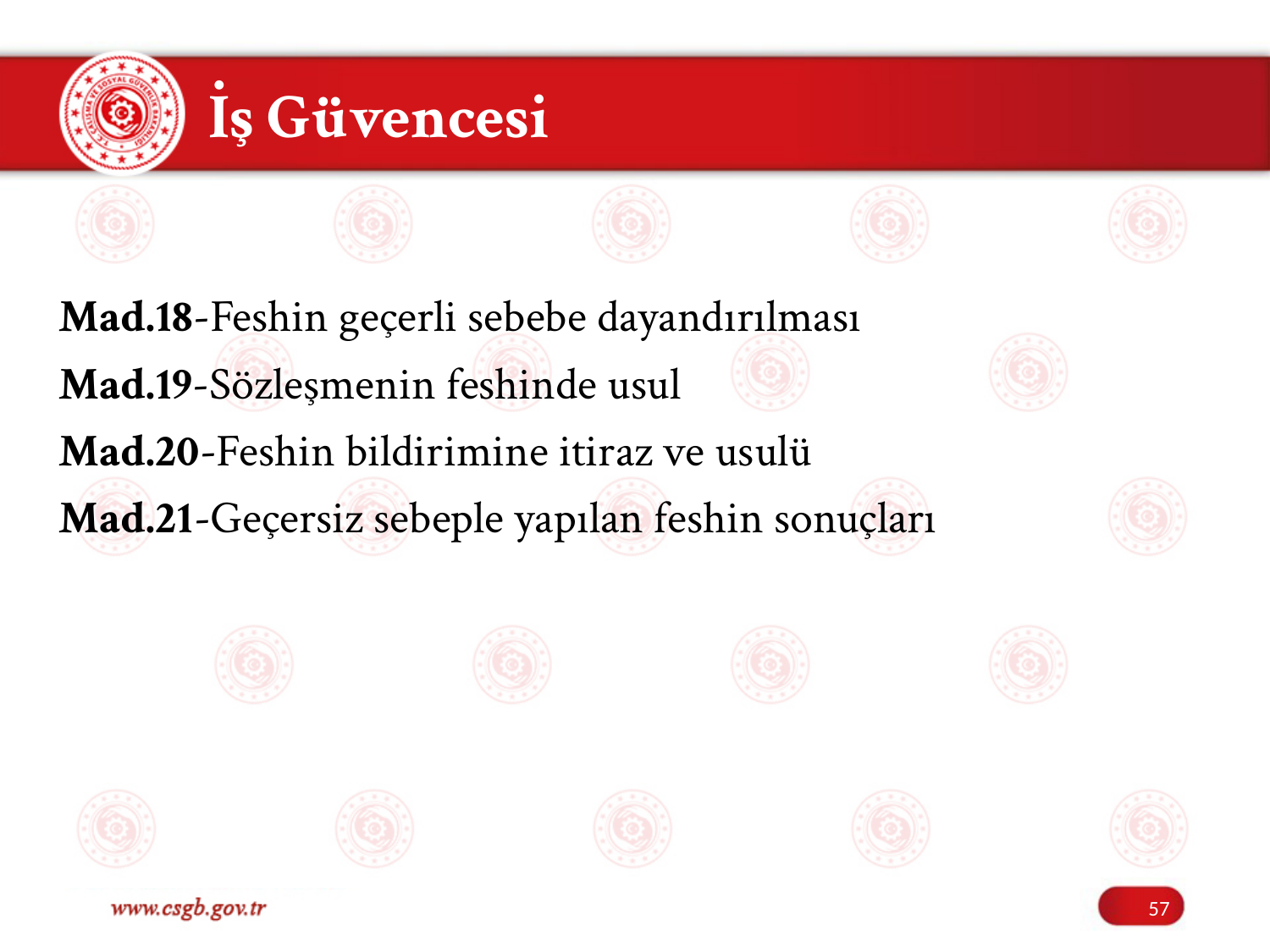

İş Güvencesi

Mad.18-Feshin geçerli sebebe dayandırılması
Mad.19-Sözleşmenin feshinde usul
Mad.20-Feshin bildirimine itiraz ve usulü
Mad.21-Geçersiz sebeple yapılan feshin sonuçları

57